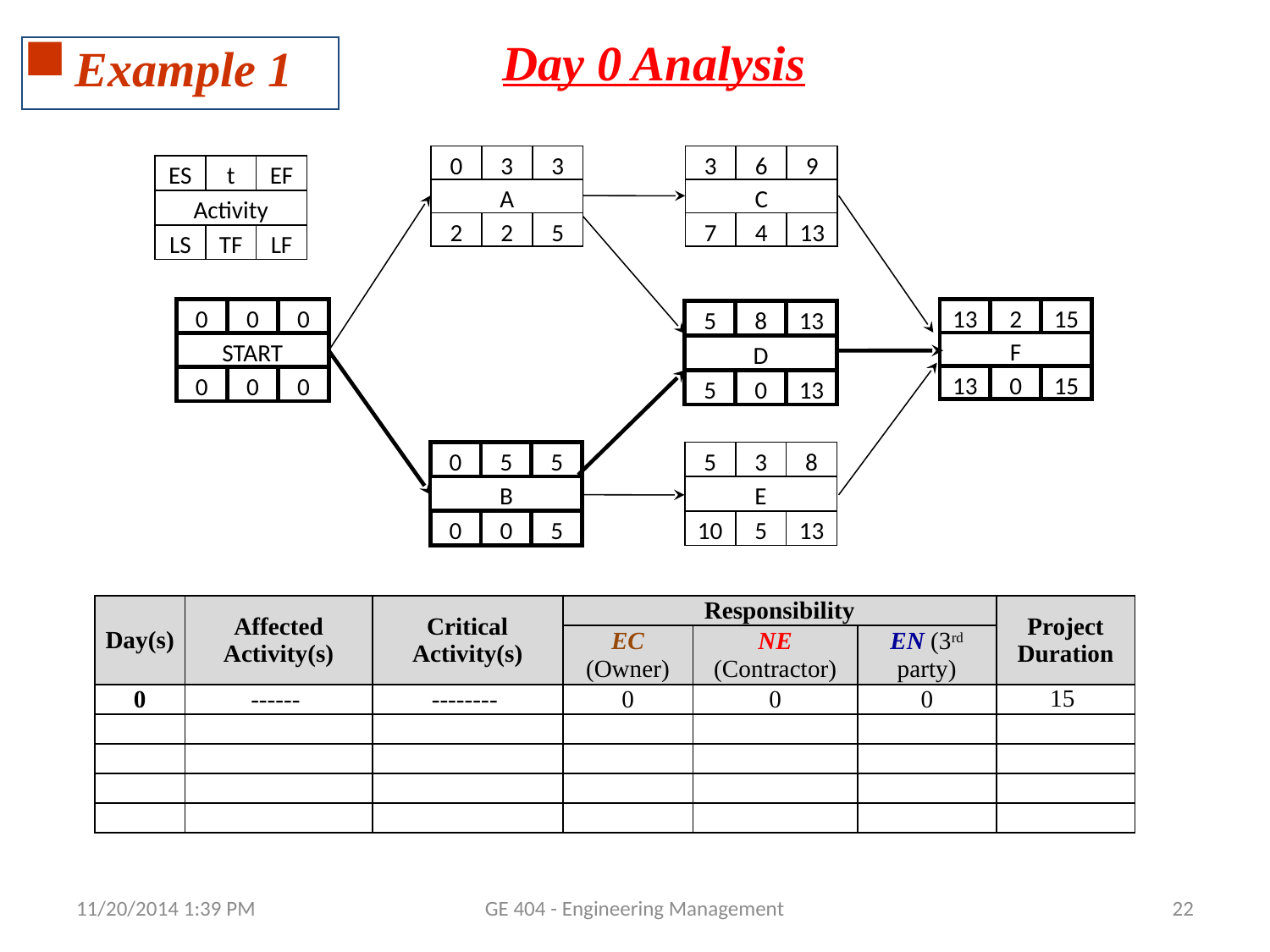

Day 0 Analysis
Example 1
0
3
3
A
2
2
5
3
6
9
C
7
4
13
ES
t
EF
Activity
LS
TF
LF

13
2
15
F
13
0
15
0
0
0
START
0
0
0
5
8
13
D
5
0
13

0
5
5
B
0
0
5
5
3
8
E
10
5
13

| Day(s) | Affected Activity(s) | Critical Activity(s) | Responsibility |  |  | Project Duration |
| --- | --- | --- | --- | --- | --- | --- |
|  |  |  | EC (Owner) | NE (Contractor) | EN (3rd party) |  |
| 0 | ------ | -------- | 0 | 0 | 0 | 15 |
|  |  |  |  |  |  |  |
|  |  |  |  |  |  |  |
|  |  |  |  |  |  |  |
|  |  |  |  |  |  |  |
11/20/2014 1:39 PM
GE 404 - Engineering Management
22